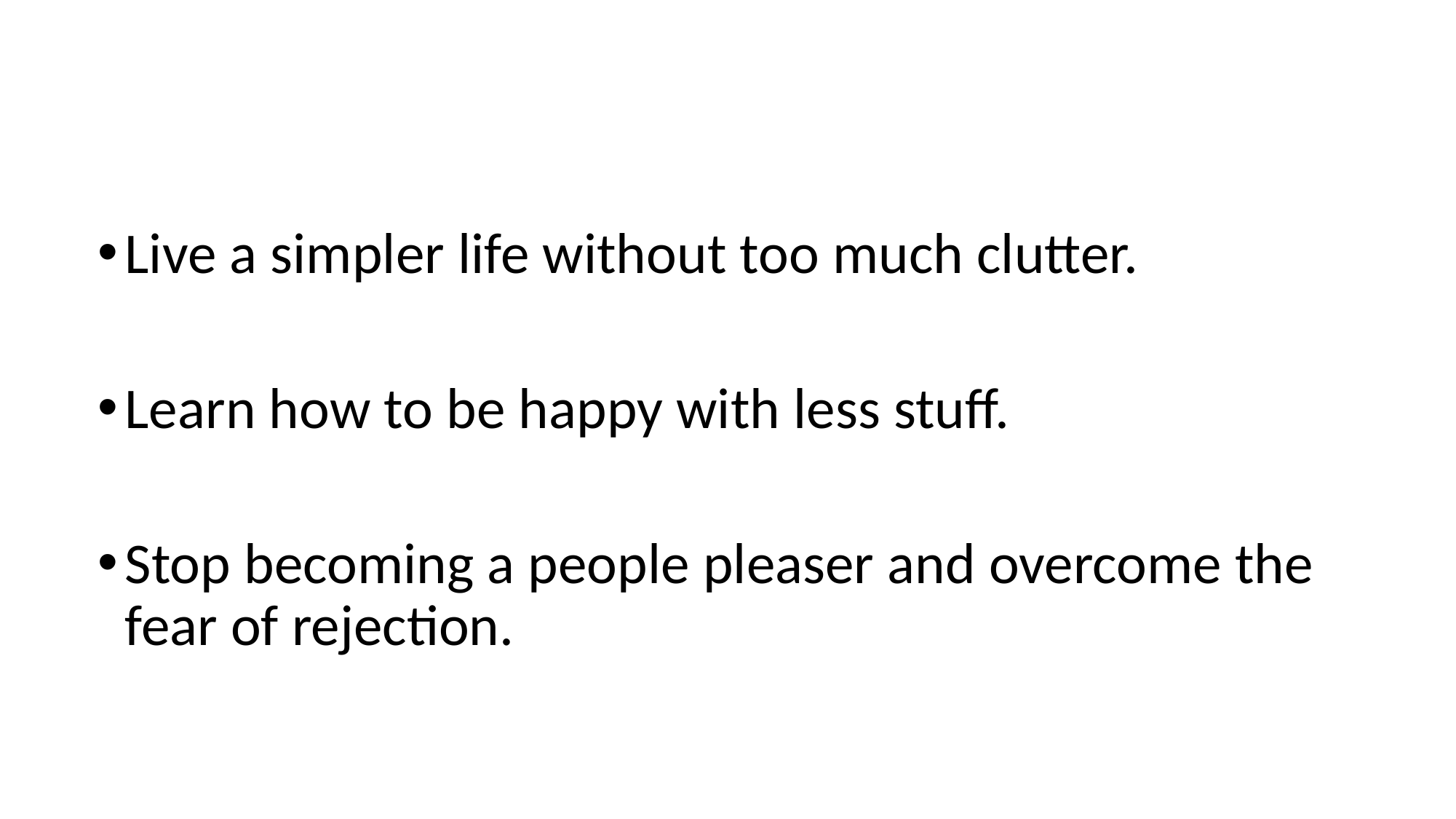

Live a simpler life without too much clutter.

Learn how to be happy with less stuff.

Stop becoming a people pleaser and overcome the fear of rejection.